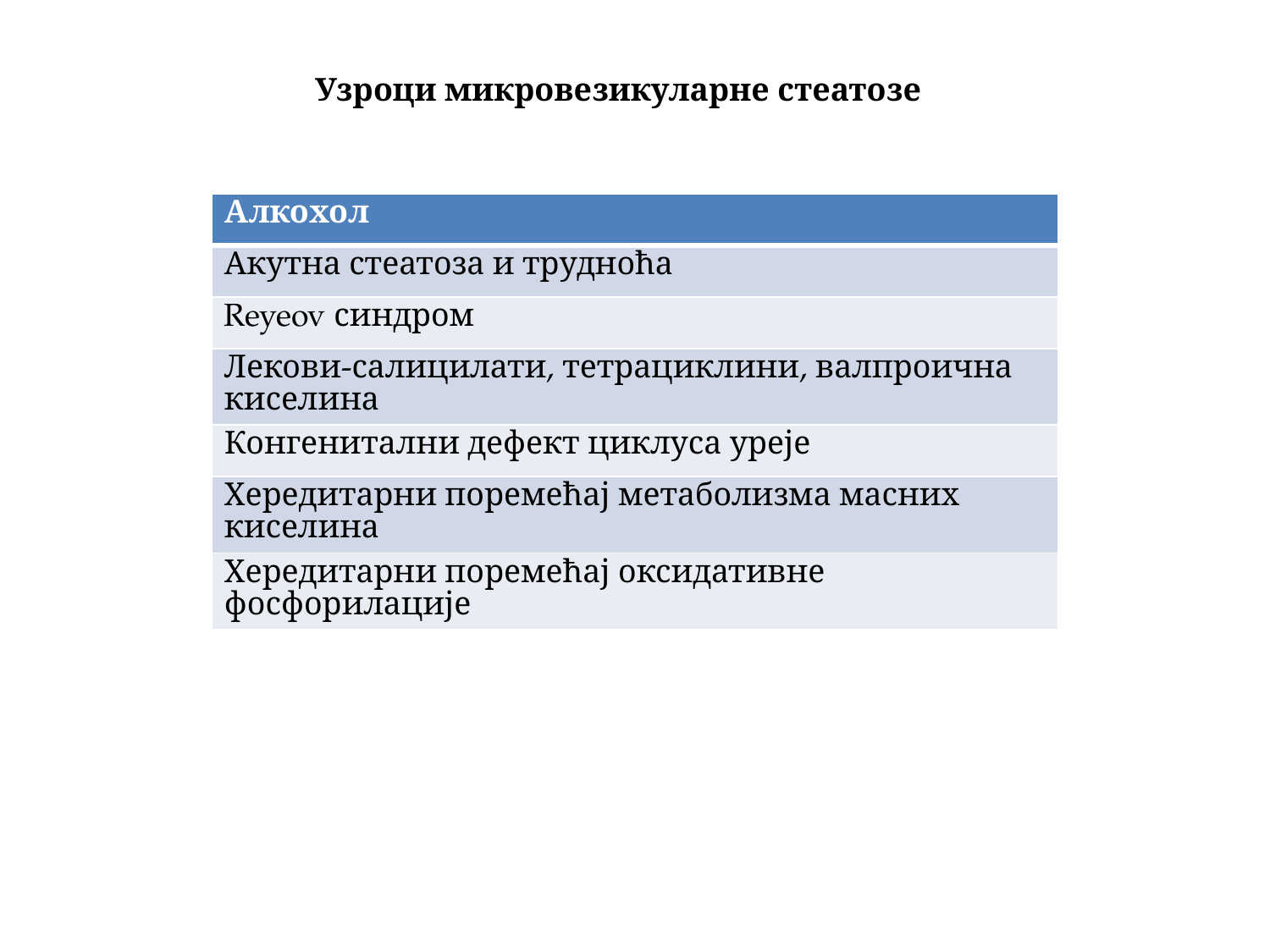

Узроци микровезикуларне стеатозе
| Алкохол |
| --- |
| Акутна стеатоза и трудноћа |
| Reyeov синдром |
| Лекови-салицилати, тетрациклини, валпроична киселина |
| Конгенитални дефект циклуса уреје |
| Хередитарни поремећај метаболизма масних киселина |
| Хередитарни поремећај оксидативне фосфорилације |